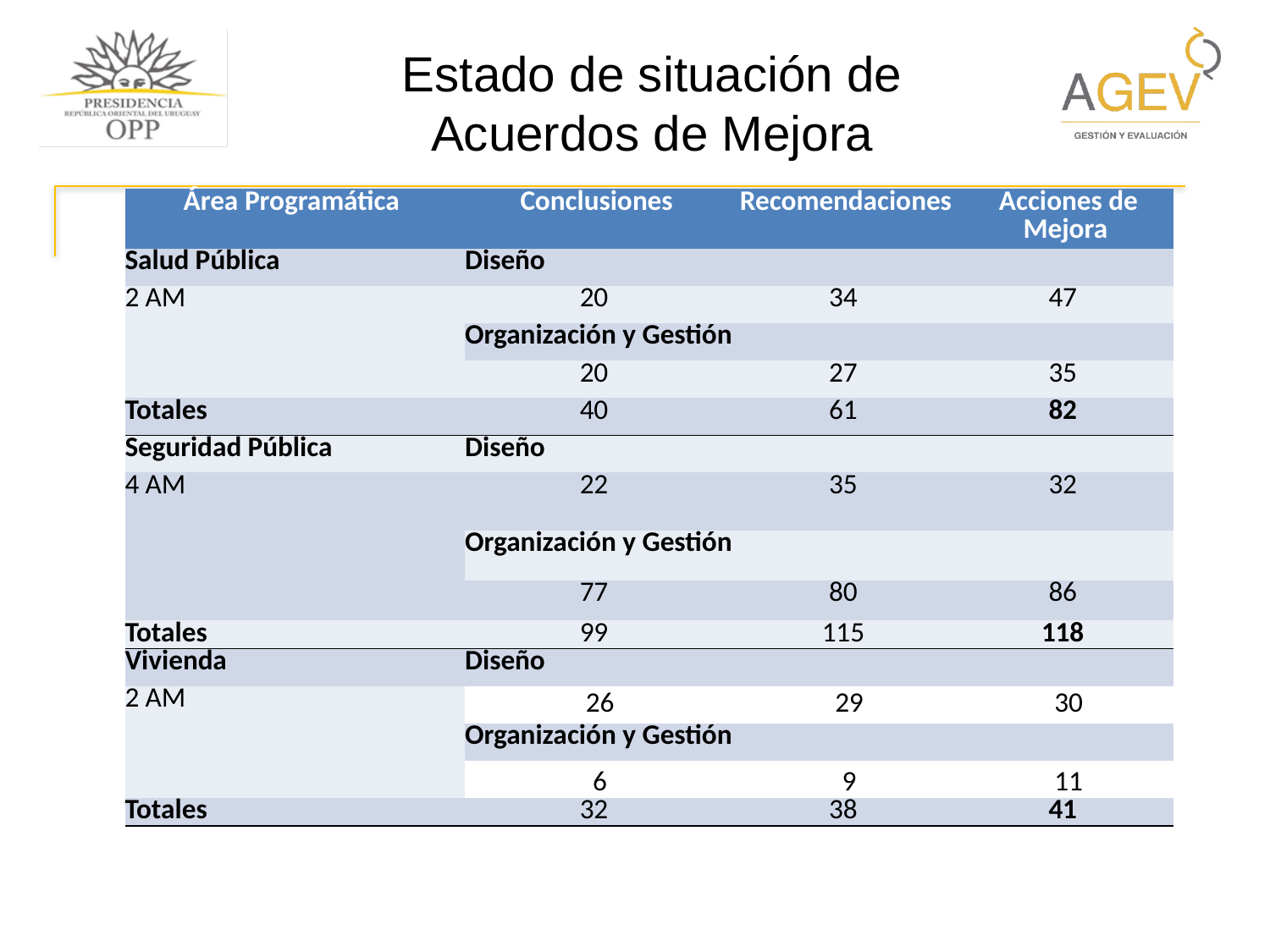

Estado de situación de Acuerdos de Mejora
| Área Programática | Conclusiones | Recomendaciones | Acciones de Mejora |
| --- | --- | --- | --- |
| Salud Pública | Diseño |  |  |
| 2 AM | 20 | 34 | 47 |
|  | Organización y Gestión |  |  |
|  | 20 | 27 | 35 |
| Totales | 40 | 61 | 82 |
| Seguridad Pública | Diseño |  |  |
| 4 AM | 22 | 35 | 32 |
|  | Organización y Gestión |  |  |
|  | 77 | 80 | 86 |
| Totales | 99 | 115 | 118 |
| Vivienda | Diseño |  |  |
| 2 AM | 26 | 29 | 30 |
|  | Organización y Gestión |  |  |
|  | 6 | 9 | 11 |
| Totales | 32 | 38 | 41 |